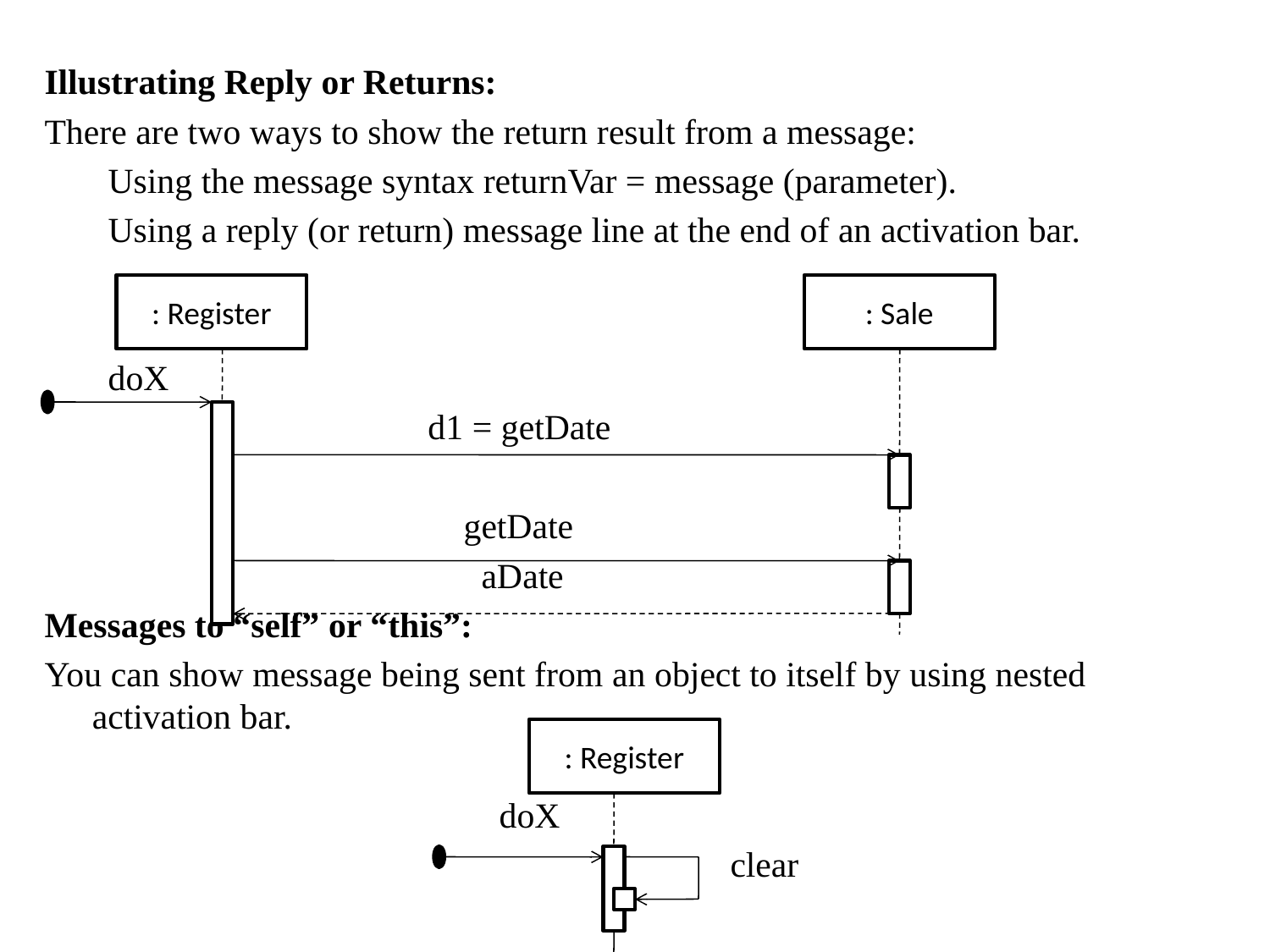

Illustrating Reply or Returns:
There are two ways to show the return result from a message:
Using the message syntax returnVar = message (parameter).
Using a reply (or return) message line at the end of an activation bar.

doX
                                    d1 = getDate

                                        getDate
                                          aDate
Messages to “self” or “this”:
You can show message being sent from an object to itself by using nested activation bar.

                                            doX
                                                                      clear
: Register
: Sale

: Register